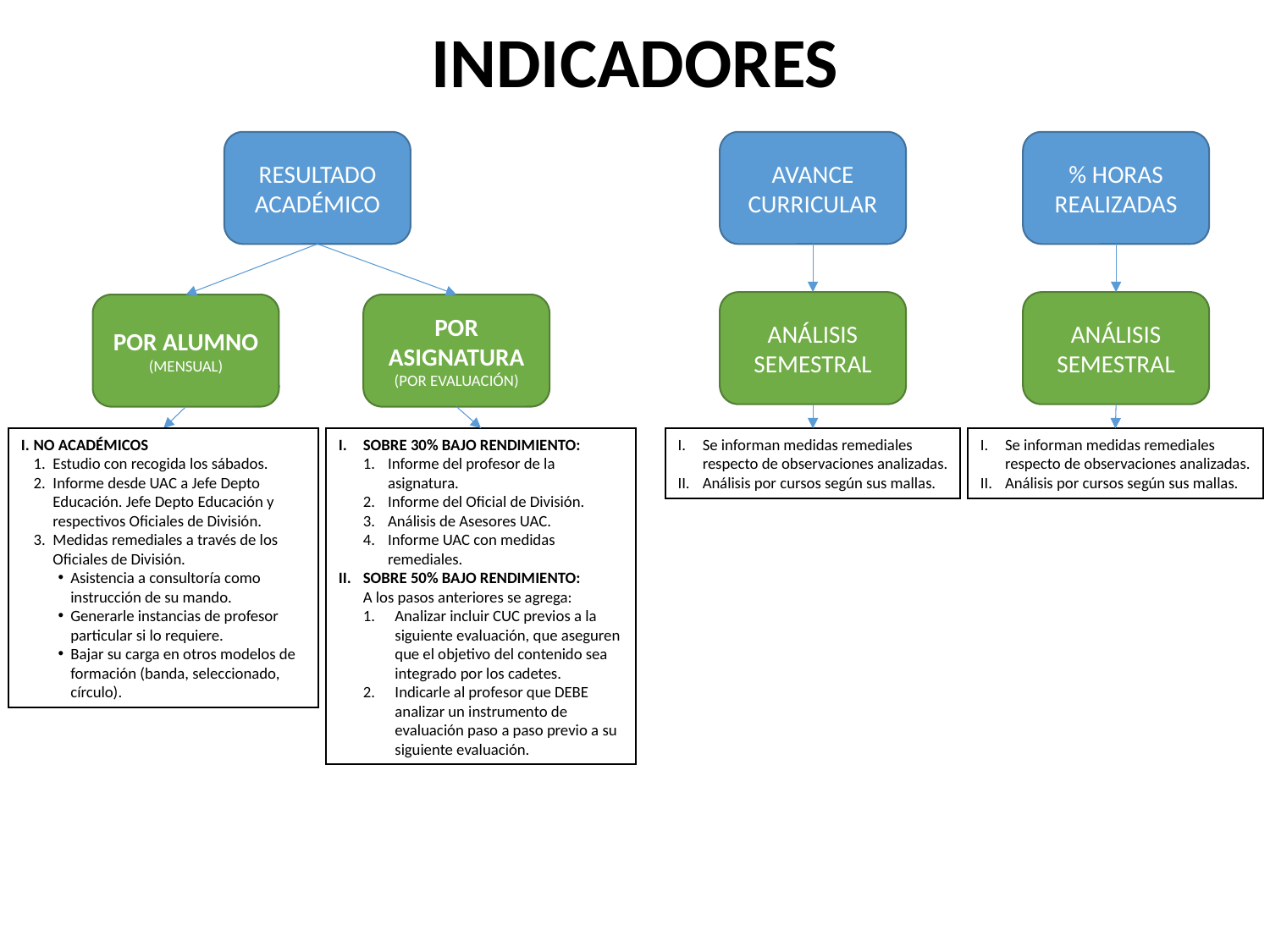

INDICADORES
RESULTADO ACADÉMICO
AVANCE CURRICULAR
% HORAS REALIZADAS
ANÁLISIS SEMESTRAL
ANÁLISIS SEMESTRAL
POR ALUMNO
(MENSUAL)
POR ASIGNATURA
(POR EVALUACIÓN)
SOBRE 30% BAJO RENDIMIENTO:
Informe del profesor de la asignatura.
Informe del Oficial de División.
Análisis de Asesores UAC.
Informe UAC con medidas remediales.
SOBRE 50% BAJO RENDIMIENTO:
A los pasos anteriores se agrega:
Analizar incluir CUC previos a la siguiente evaluación, que aseguren que el objetivo del contenido sea integrado por los cadetes.
Indicarle al profesor que DEBE analizar un instrumento de evaluación paso a paso previo a su siguiente evaluación.
NO ACADÉMICOS
Estudio con recogida los sábados.
Informe desde UAC a Jefe Depto Educación. Jefe Depto Educación y respectivos Oficiales de División.
Medidas remediales a través de los Oficiales de División.
Asistencia a consultoría como instrucción de su mando.
Generarle instancias de profesor particular si lo requiere.
Bajar su carga en otros modelos de formación (banda, seleccionado, círculo).
Se informan medidas remediales respecto de observaciones analizadas.
Análisis por cursos según sus mallas.
Se informan medidas remediales respecto de observaciones analizadas.
Análisis por cursos según sus mallas.